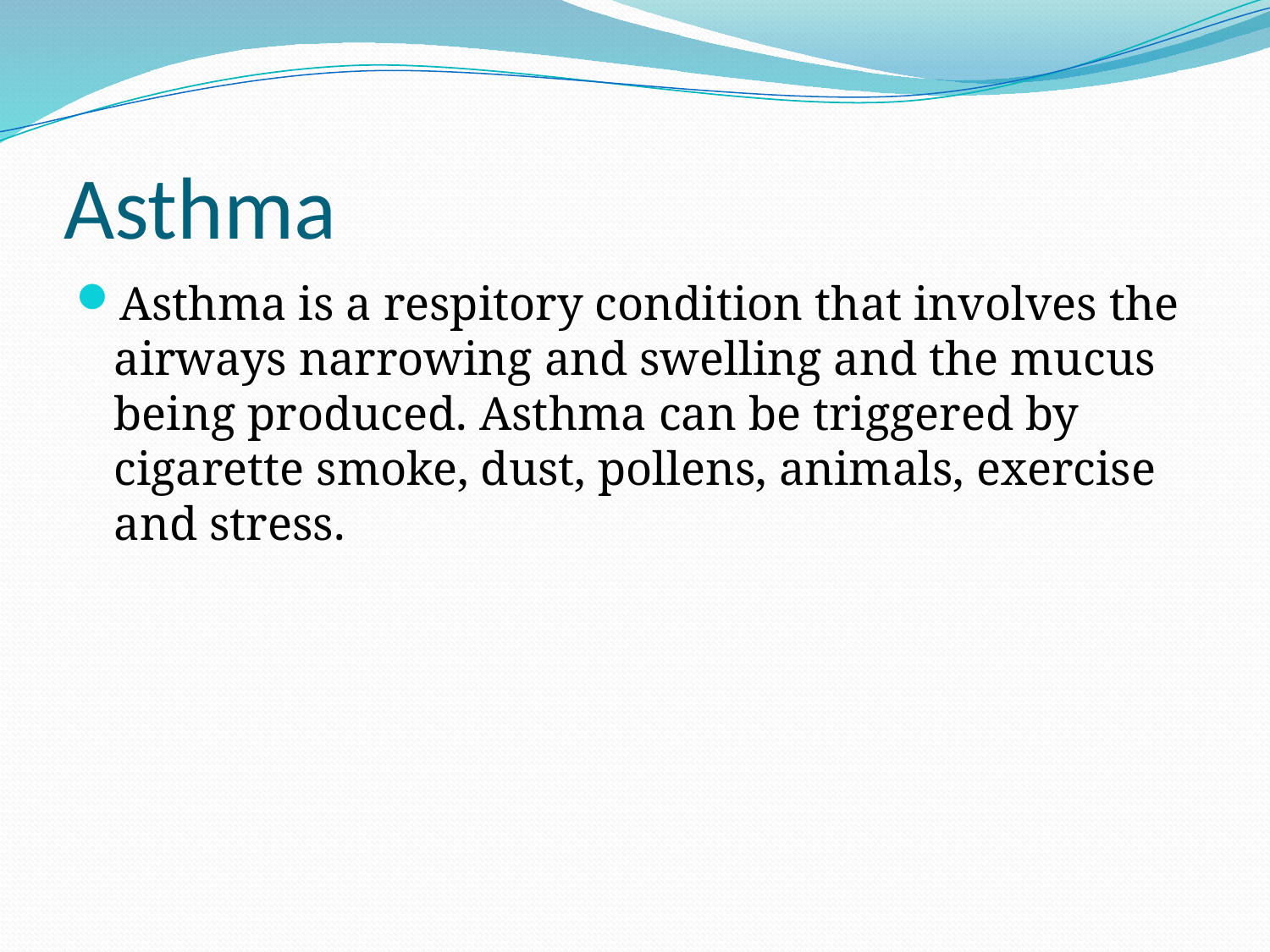

# Asthma
Asthma is a respitory condition that involves the airways narrowing and swelling and the mucus being produced. Asthma can be triggered by cigarette smoke, dust, pollens, animals, exercise and stress.